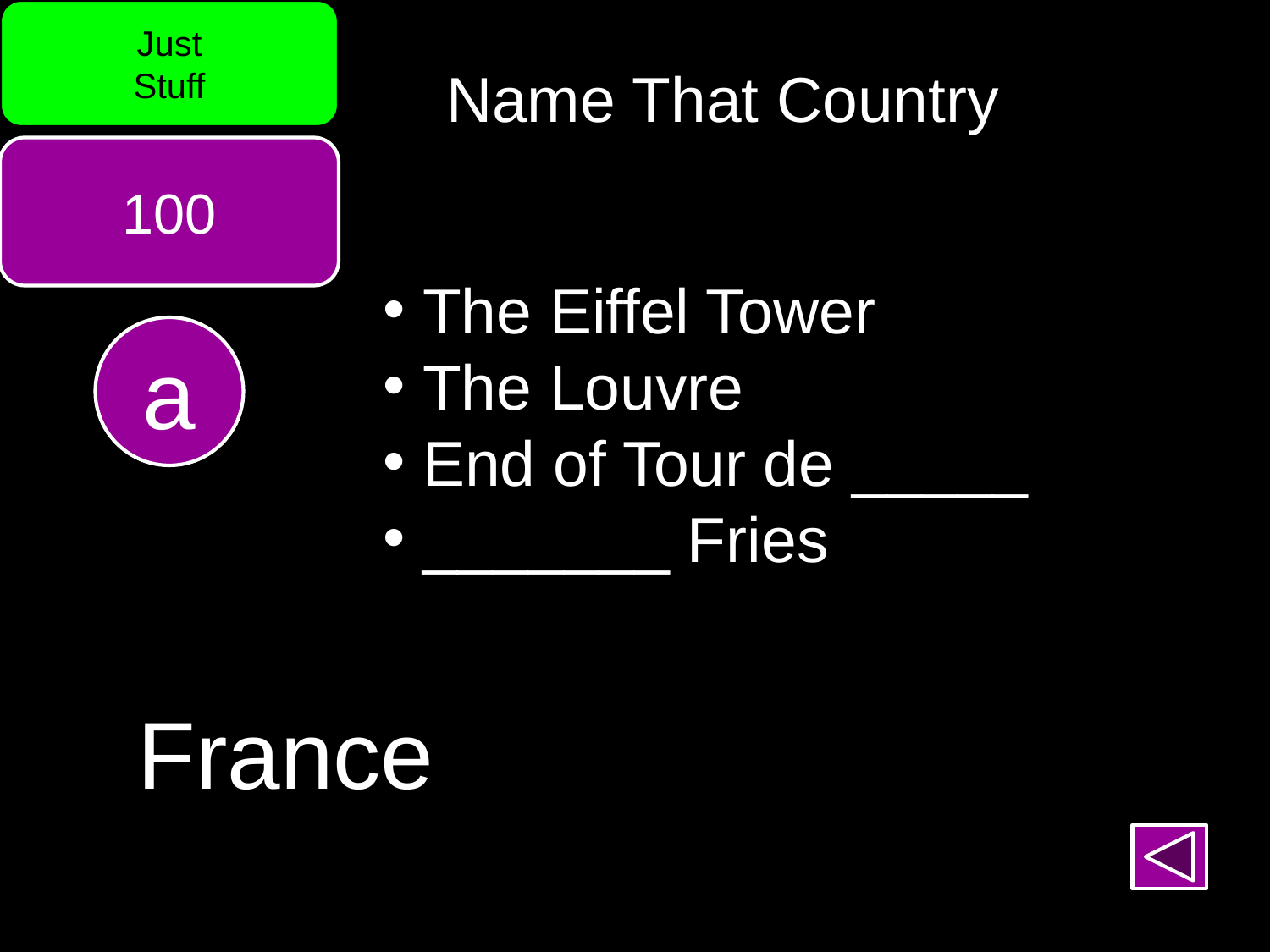

Just
Stuff
Name That Country
100
 The Eiffel Tower
 The Louvre
 End of Tour de _____
 _______ Fries
a
France